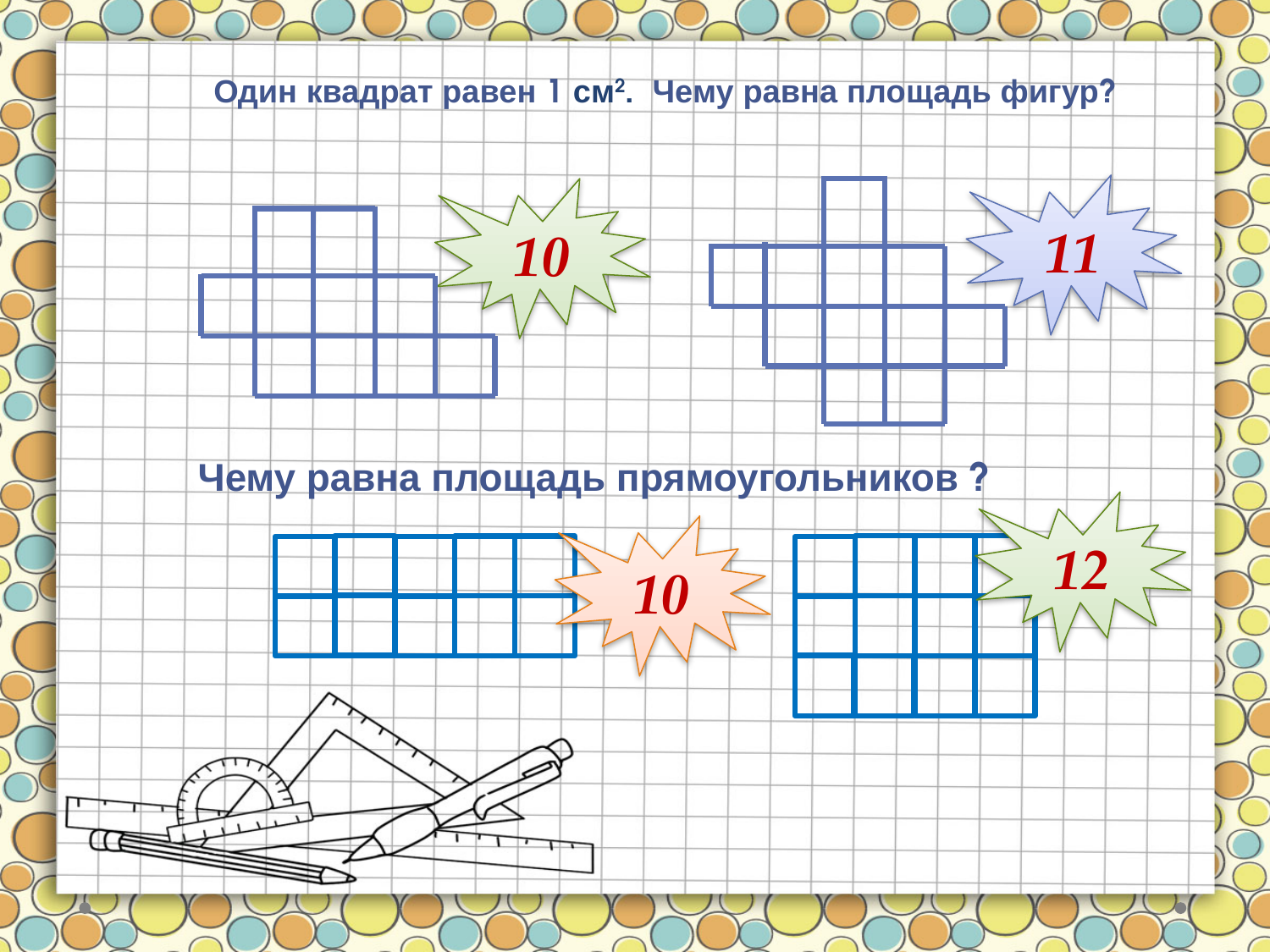

Один квадрат равен 1 см2.  Чему равна площадь фигур?
11
10
Чему равна площадь прямоугольников ?

12
10